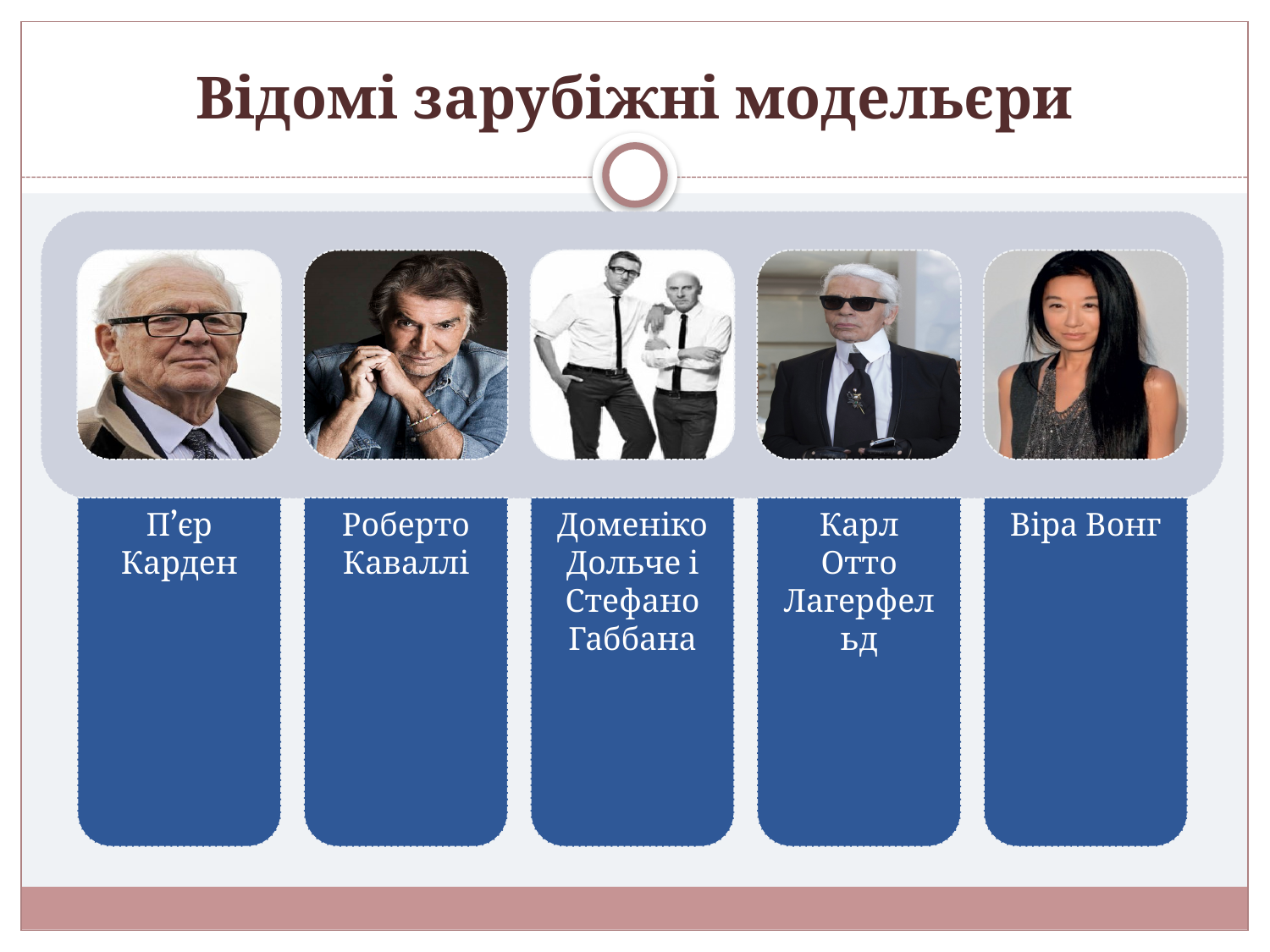

# Відомі зарубіжні модельєри
П’єр Карден
Роберто Каваллі
Доменіко Дольче і Стефано Габбана
Карл Отто Лагерфельд
Віра Вонг